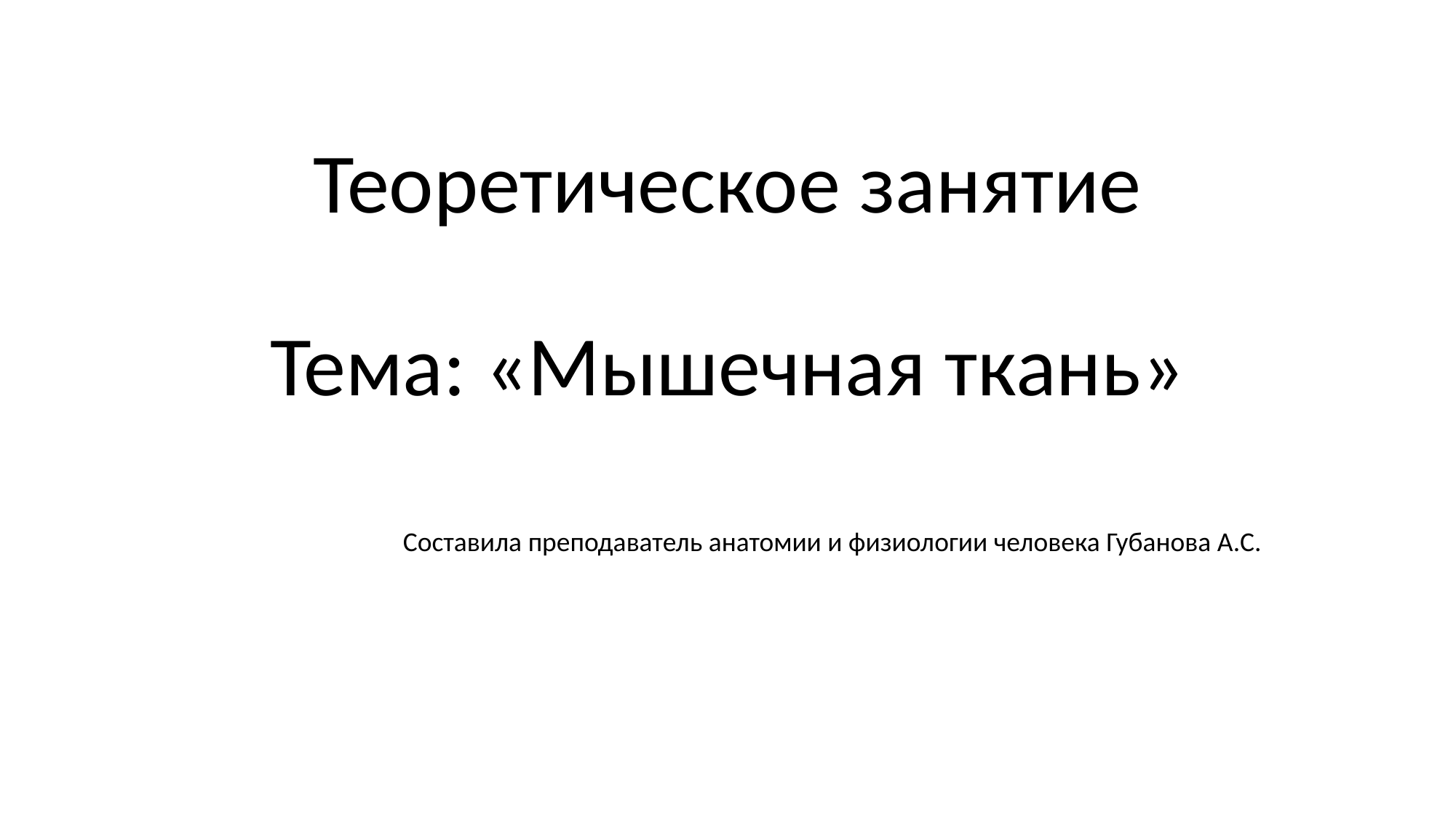

# Теоретическое занятие Тема: «Мышечная ткань»

Составила преподаватель анатомии и физиологии человека Губанова А.С.